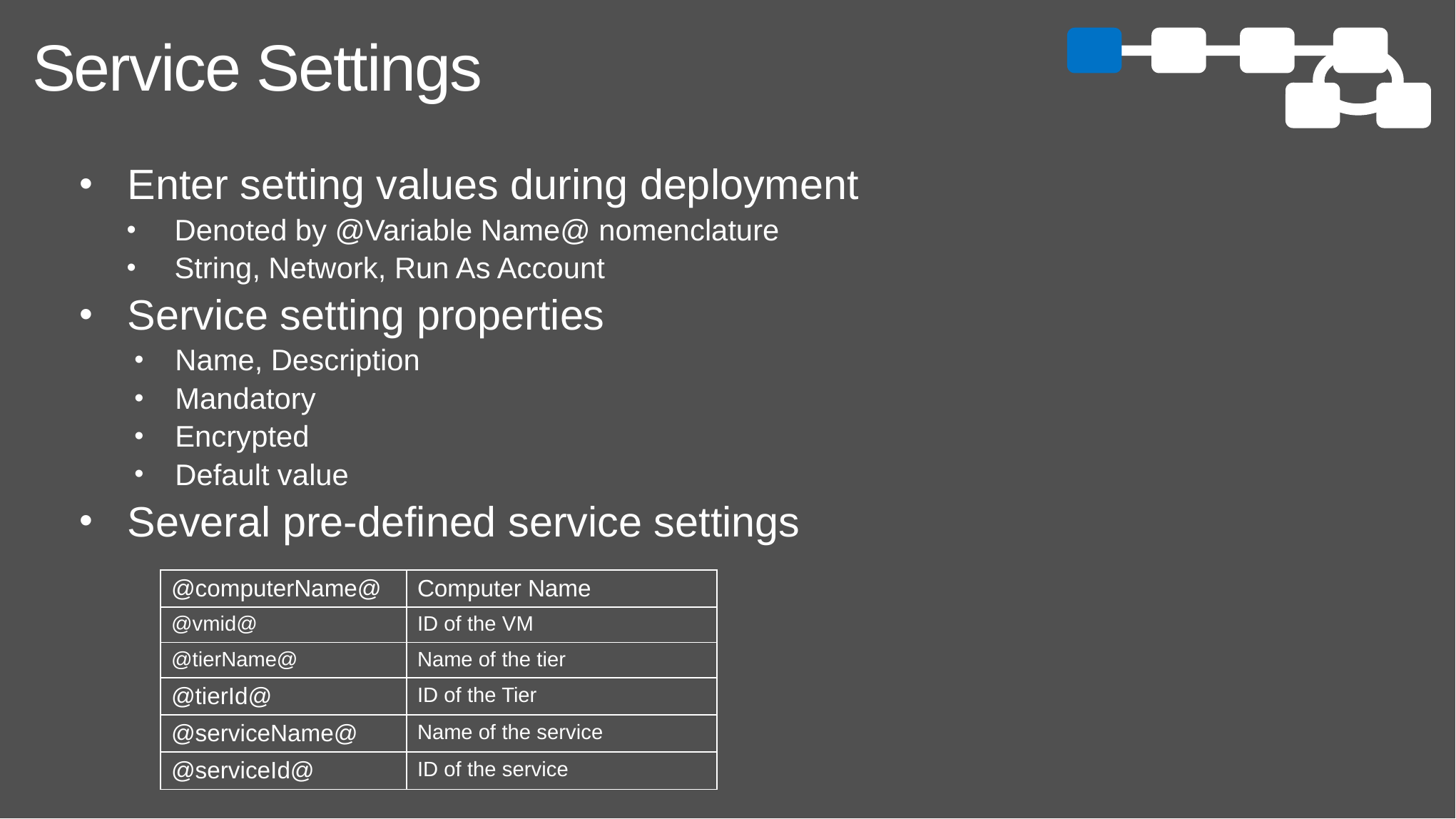

# Service Settings
Enter setting values during deployment
Denoted by @Variable Name@ nomenclature
String, Network, Run As Account
Service setting properties
Name, Description
Mandatory
Encrypted
Default value
Several pre-defined service settings
| @computerName@ | Computer Name |
| --- | --- |
| @vmid@ | ID of the VM |
| @tierName@ | Name of the tier |
| @tierId@ | ID of the Tier |
| @serviceName@ | Name of the service |
| @serviceId@ | ID of the service |